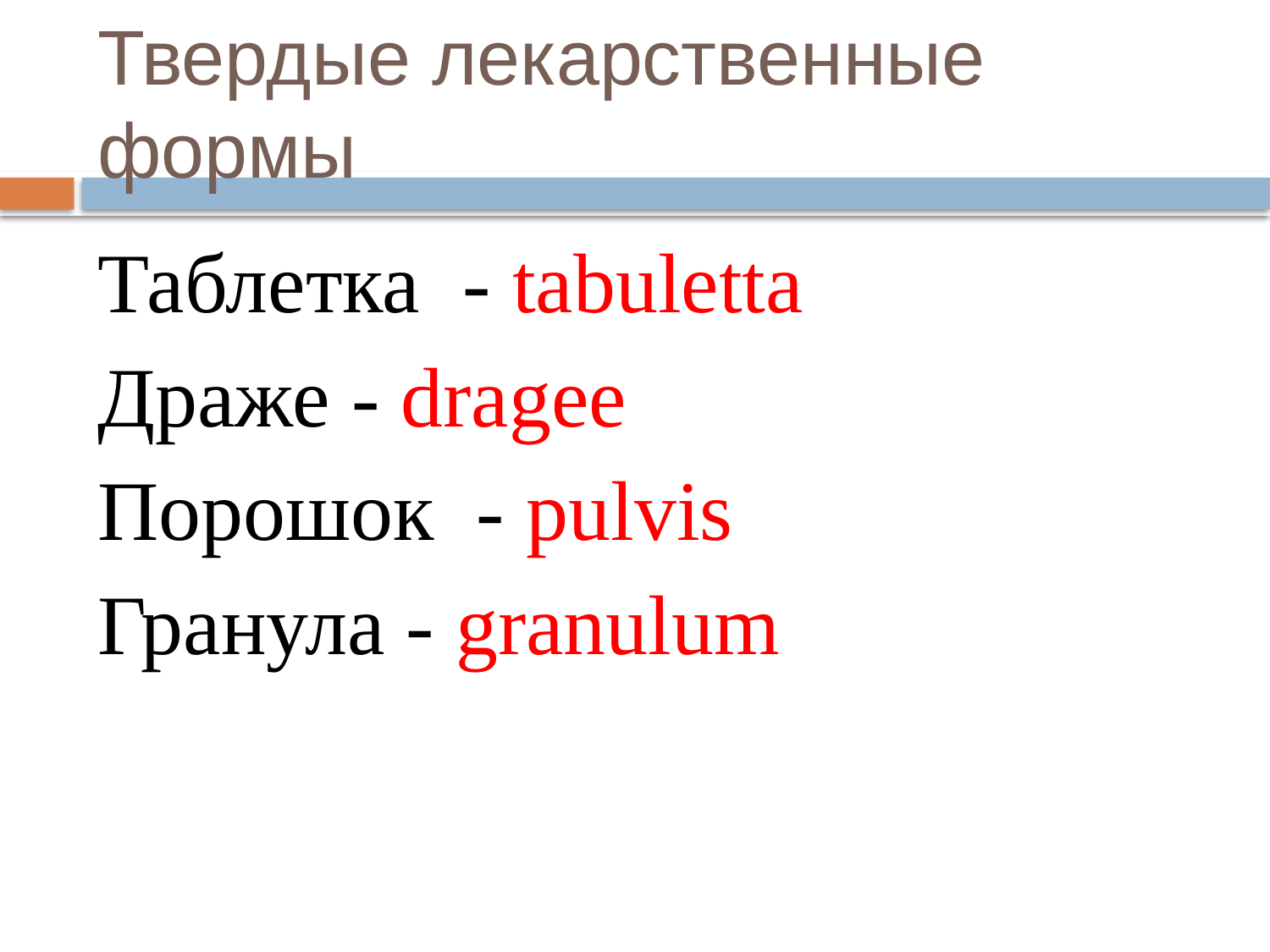

# Твердые лекарственные формы
Таблетка  - tabuletta
Драже - dragee
Порошок  - pulvis
Гранула - granulum